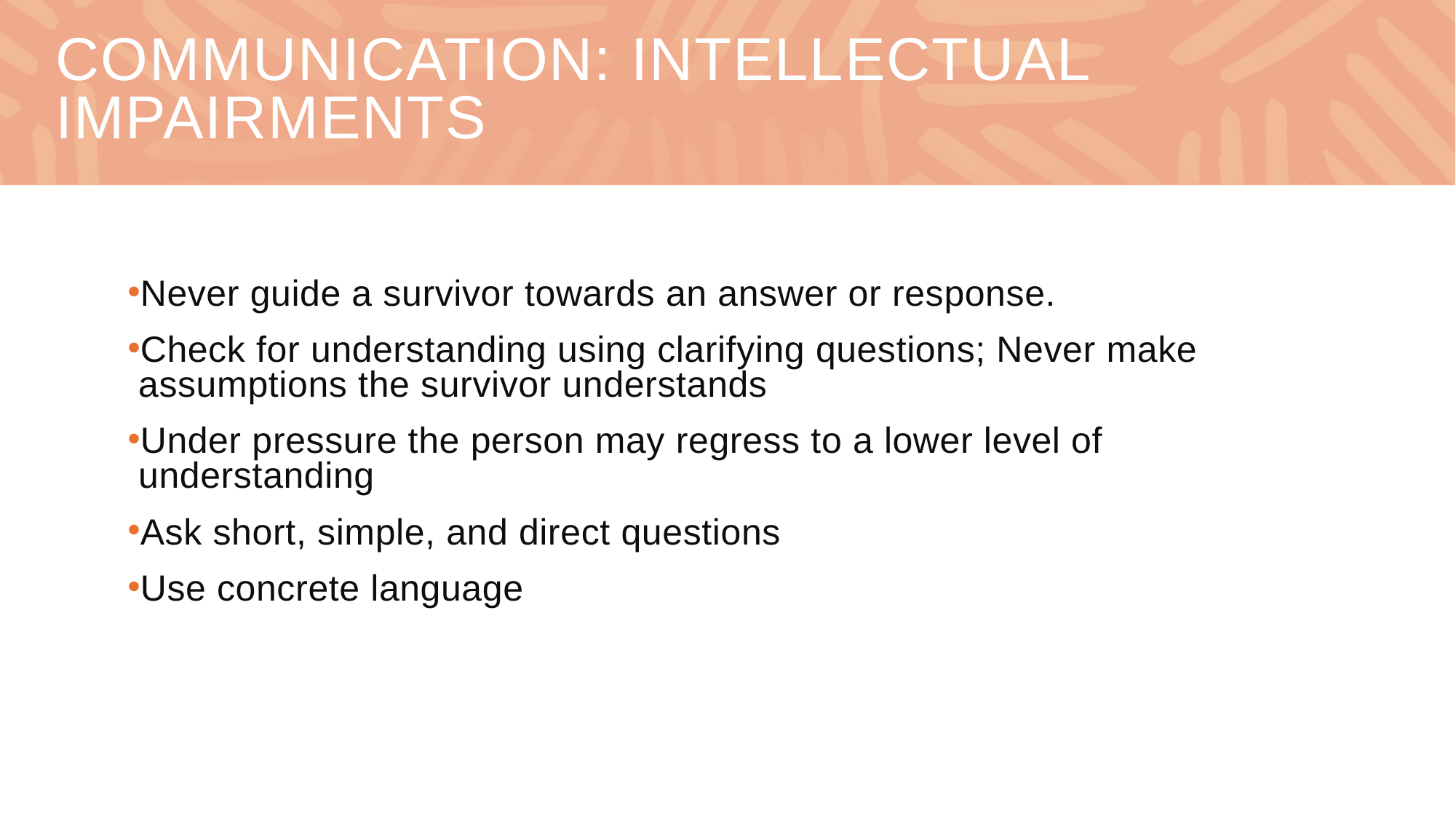

# Communication: intellectual impairments

Never guide a survivor towards an answer or response.
Check for understanding using clarifying questions; Never make assumptions the survivor understands
Under pressure the person may regress to a lower level of understanding
Ask short, simple, and direct questions
Use concrete language